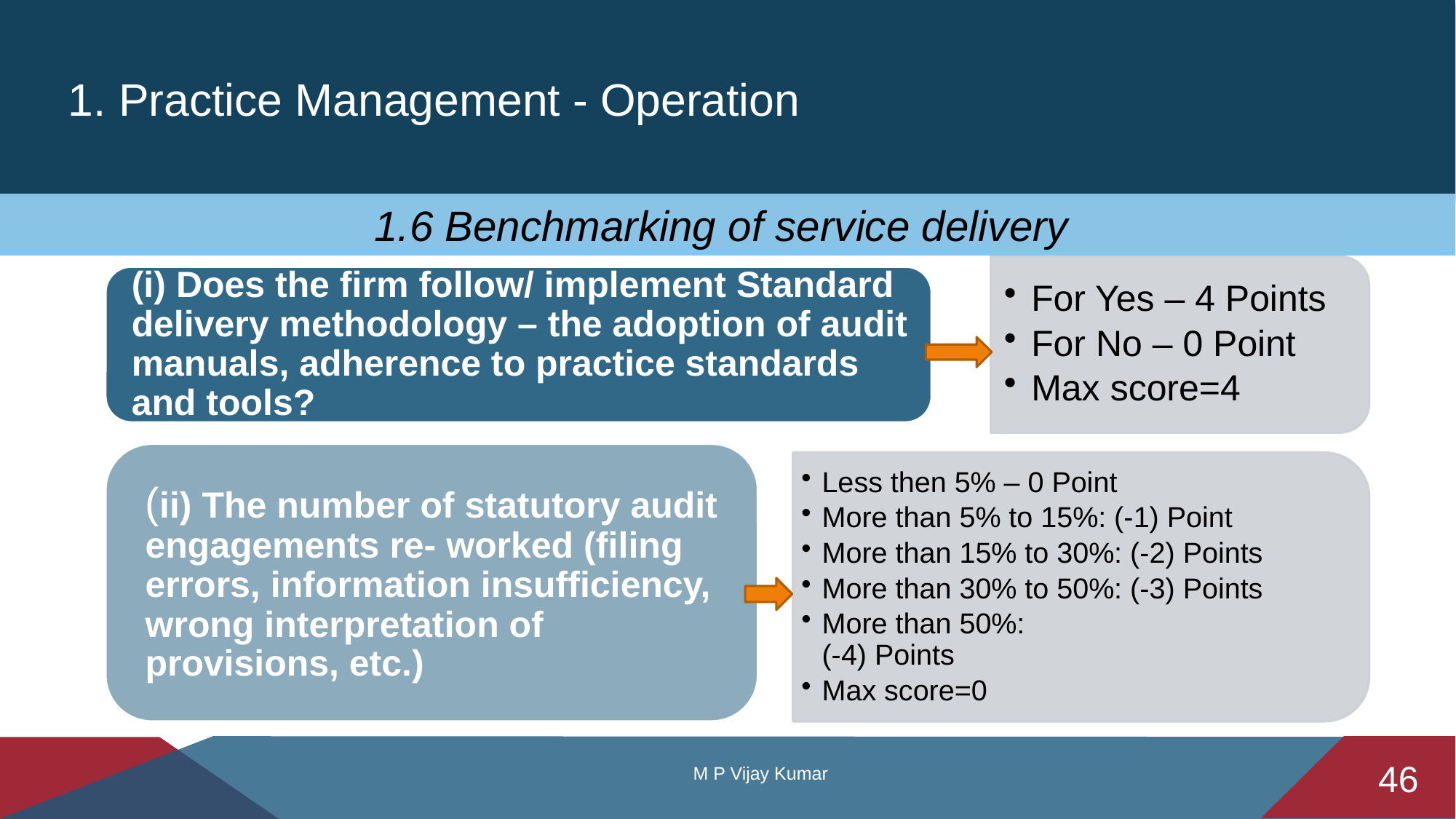

1. Practice Management - Operation
1.6 Benchmarking of service delivery
For Yes – 4 Points
For No – 0 Point
Max score=4
(i) Does the firm follow/ implement Standard delivery methodology – the adoption of audit manuals, adherence to practice standards and tools?
Less then 5% – 0 Point
More than 5% to 15%: (-1) Point
More than 15% to 30%: (-2) Points
More than 30% to 50%: (-3) Points
More than 50%:
(-4) Points
Max score=0
(ii) The number of statutory audit engagements re- worked (filing errors, information insufficiency, wrong interpretation of provisions, etc.)